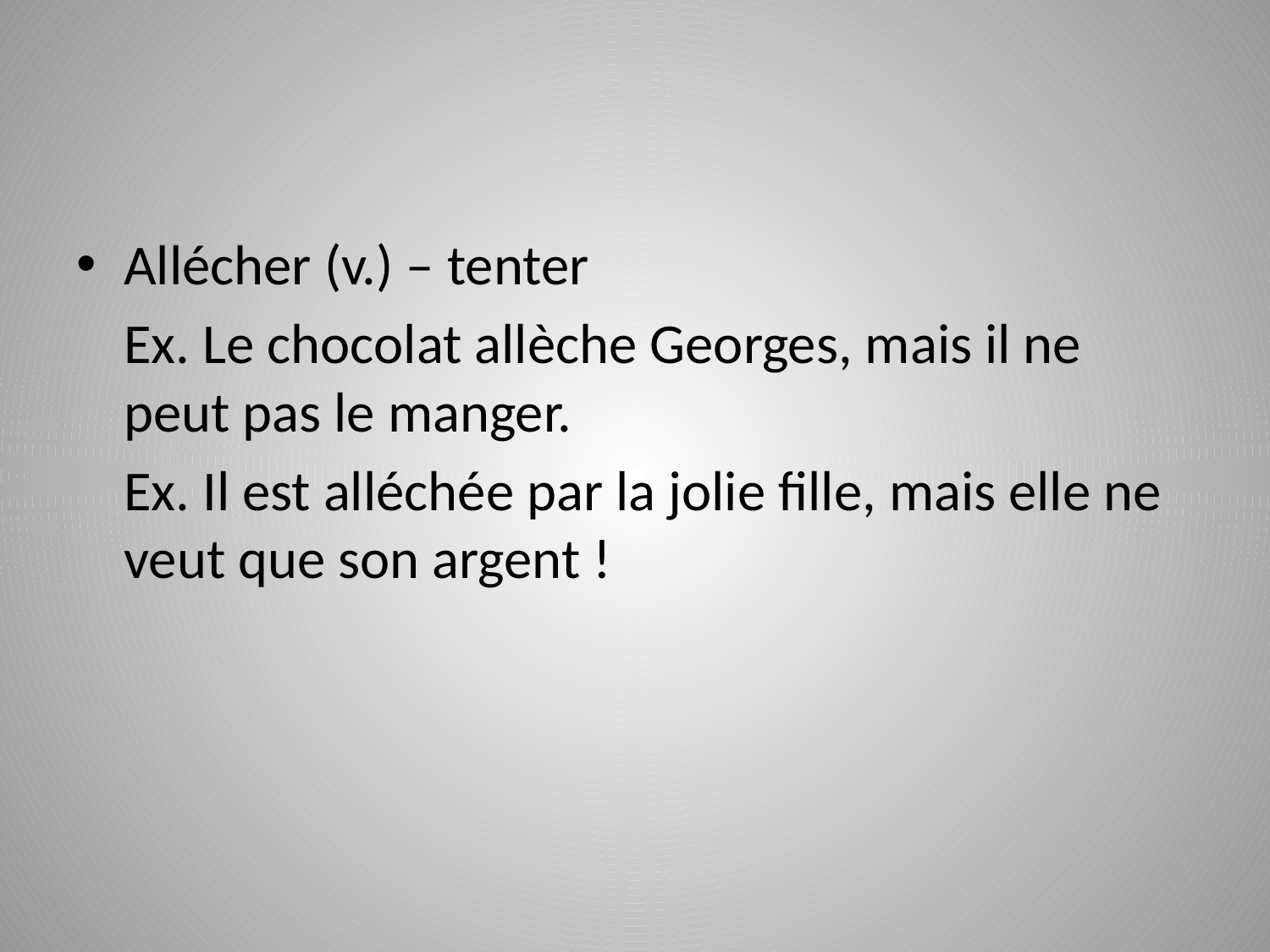

#
Allécher (v.) – tenter
	Ex. Le chocolat allèche Georges, mais il ne peut pas le manger.
	Ex. Il est alléchée par la jolie fille, mais elle ne veut que son argent !